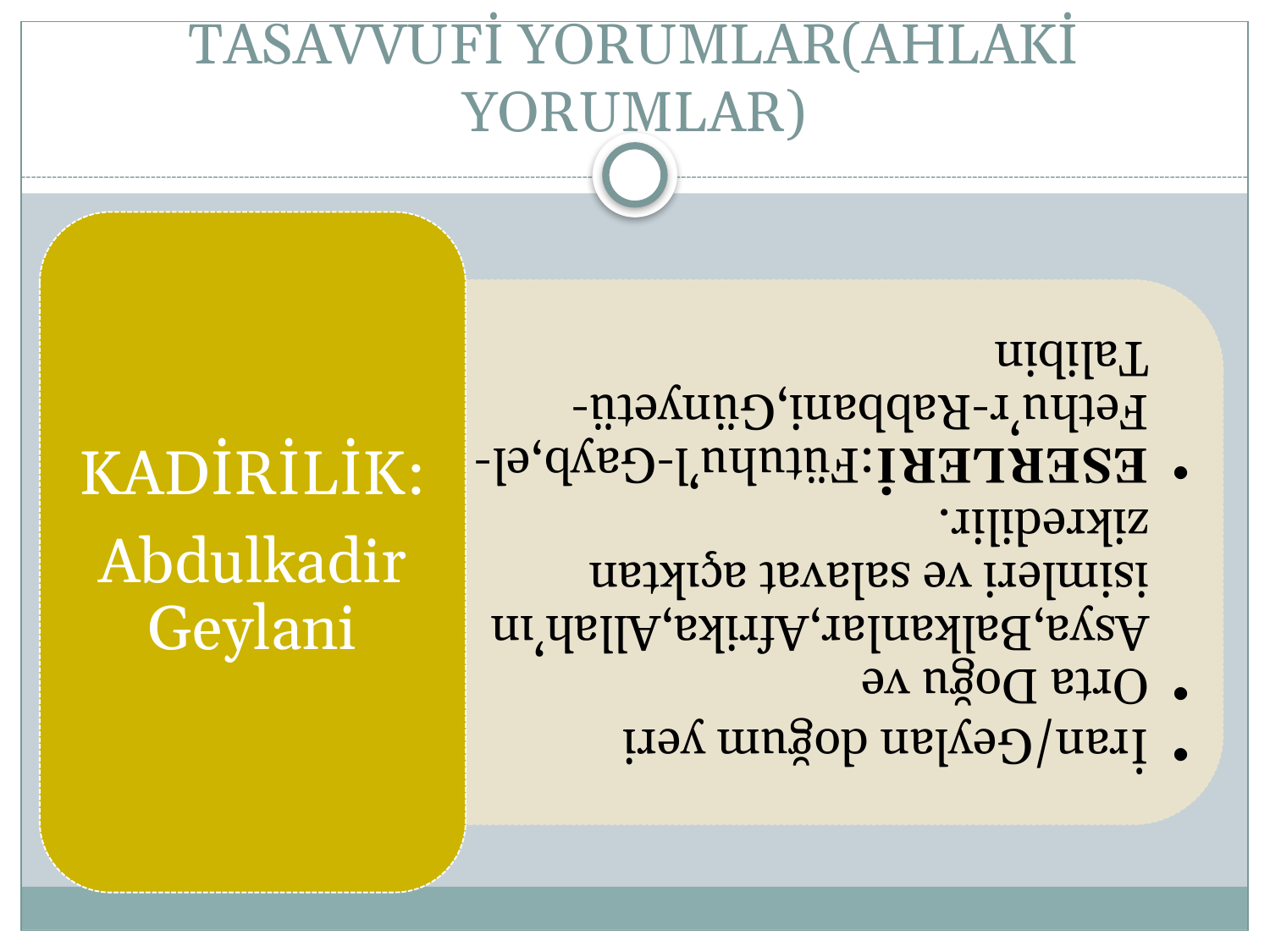

# TASAVVUFİ YORUMLAR(AHLAKİ YORUMLAR)
İran/Geylan doğum yeri
Orta Doğu ve Asya,Balkanlar,Afrika,Allah’ın isimleri ve salavat açıktan zikredilir.
ESERLERİ:Fütuhu’l-Gayb,el-Fethu’r-Rabbani,Günyetü-Talibin
KADİRİLİK:
Abdulkadir Geylani